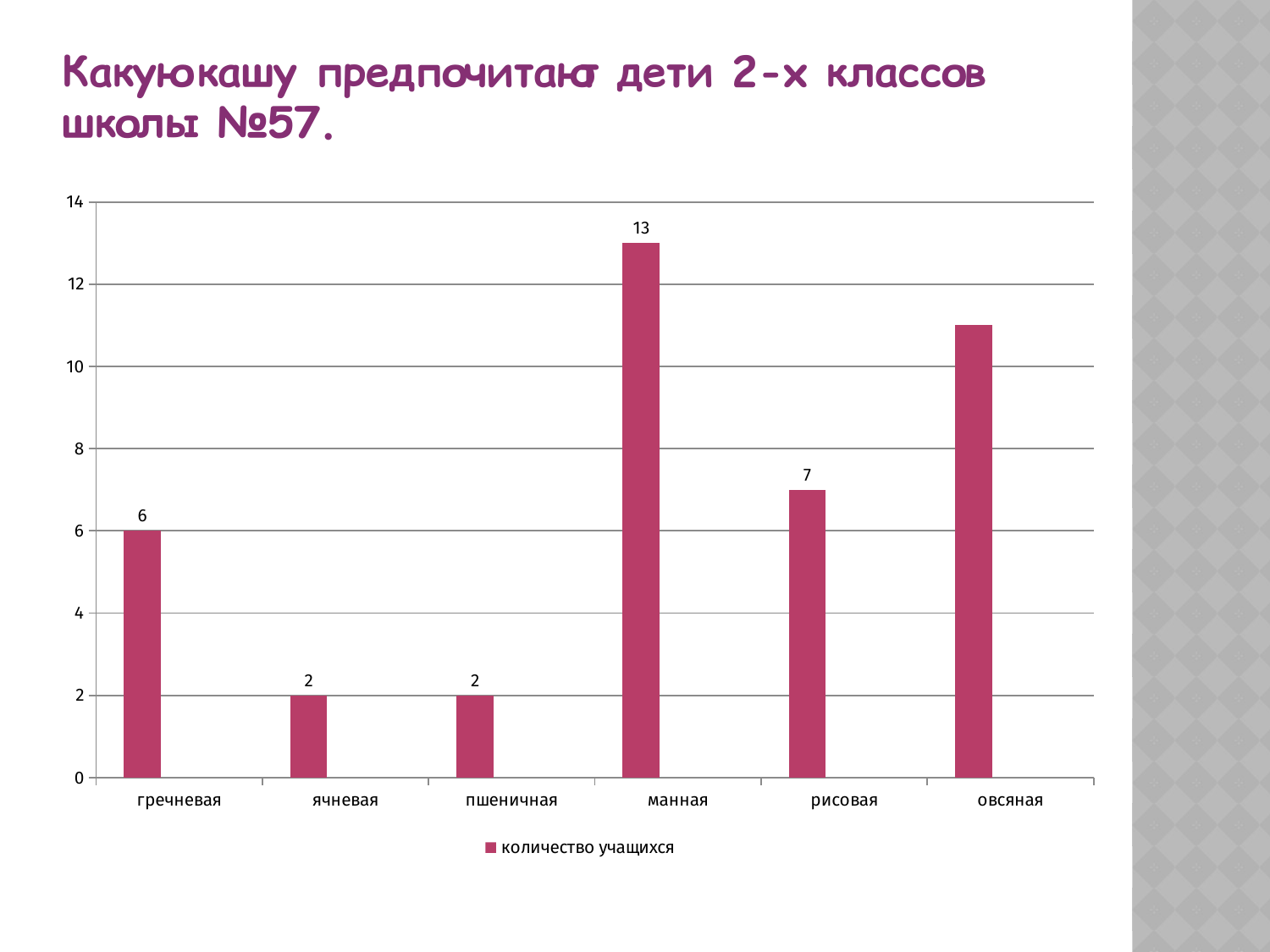

Какую кашу предпочитают дети 2-х классов школы №57.

### Chart

| Category | количество учащихся | Столбец1 | Столбец2 |
|---|---|---|---|
| гречневая | 6.0 | None | None |
| ячневая | 2.0 | None | None |
| пшеничная | 2.0 | None | None |
| манная | 13.0 | None | None |
| рисовая | 7.0 | None | None |
| овсяная | 11.0 | None | None |